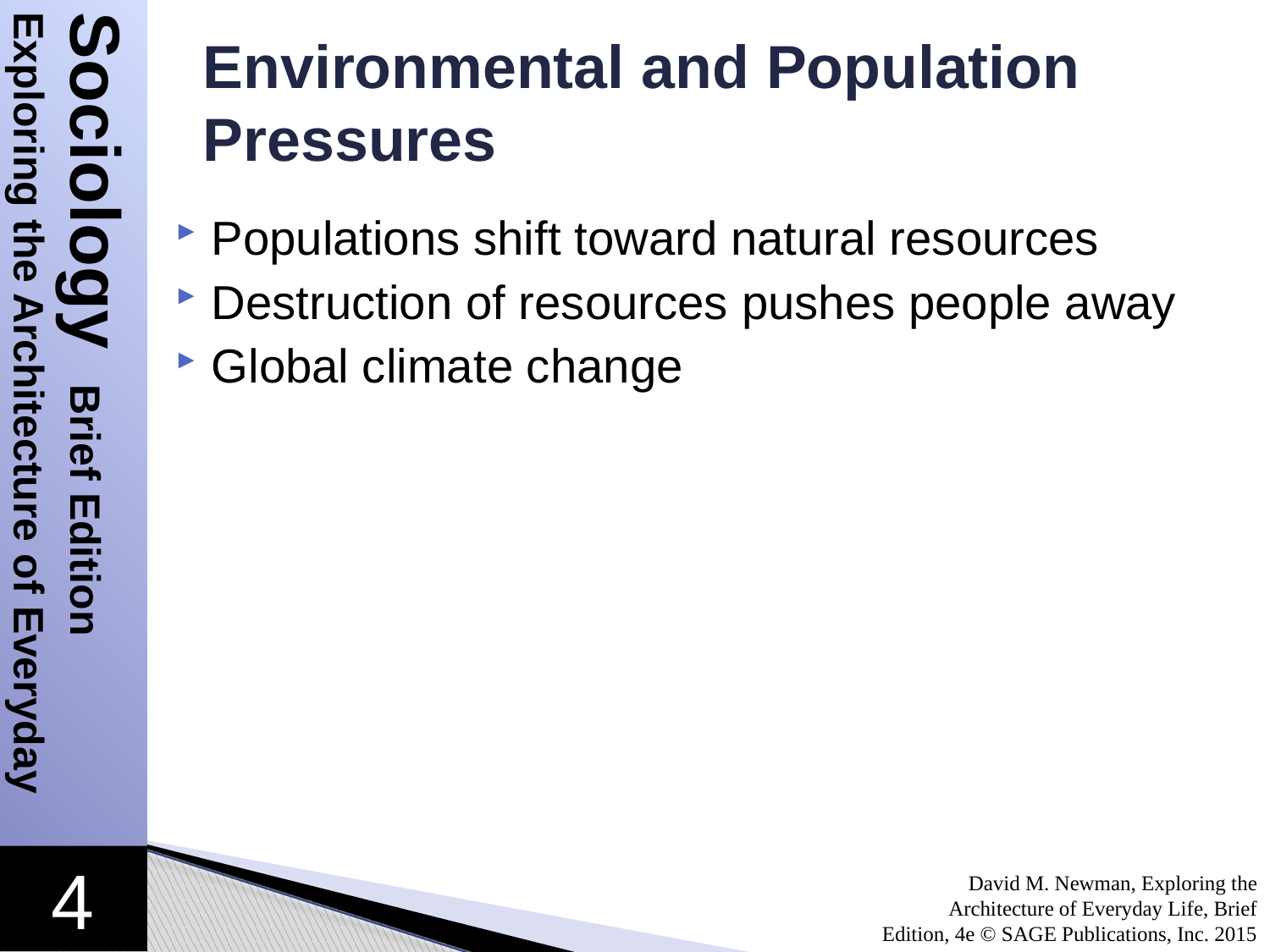

# Environmental and Population Pressures
Populations shift toward natural resources
Destruction of resources pushes people away
Global climate change
David M. Newman, Exploring the Architecture of Everyday Life, Brief Edition, 4e © SAGE Publications, Inc. 2015